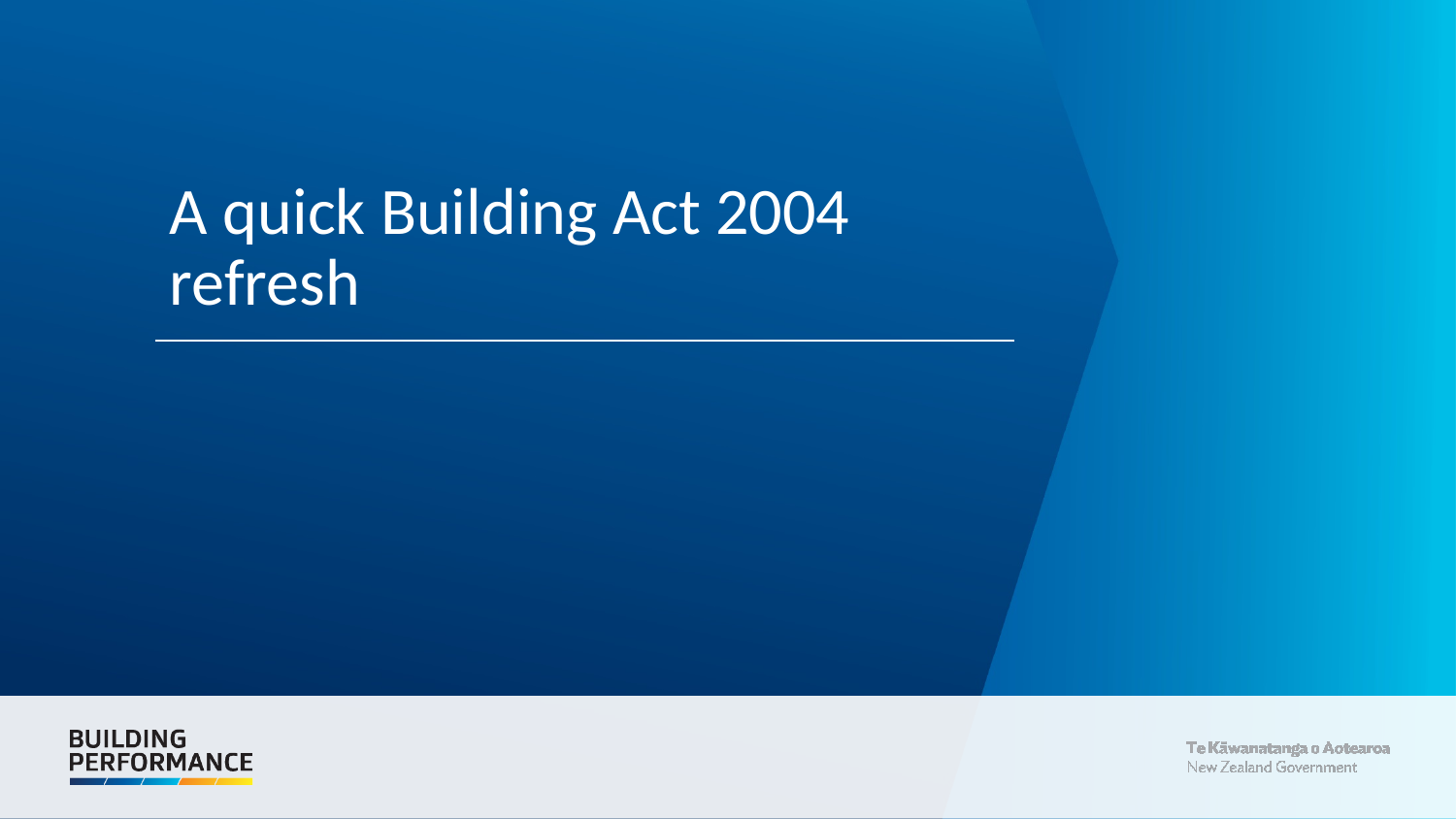

# A quick Building Act 2004 refresh